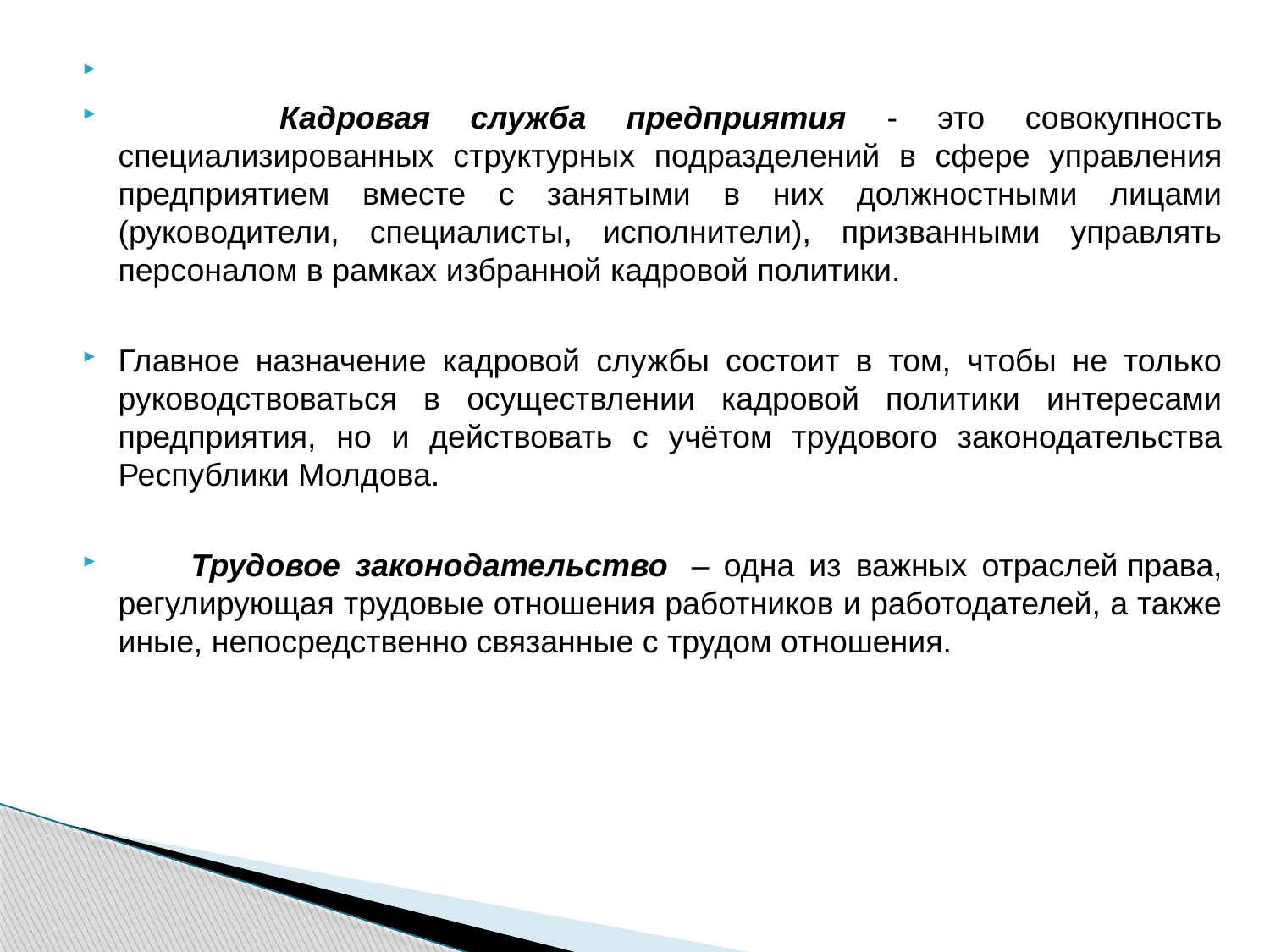

Кадровая служба предприятия - это совокупность специализированных структурных подразделений в сфере управления предприятием вместе с занятыми в них должностными лицами (руководители, специалисты, исполнители), призванными управлять персоналом в рамках избранной кадровой политики.

Главное назначение кадровой службы состоит в том, чтобы не только руководствоваться в осуществлении кадровой политики интересами предприятия, но и действовать с учётом трудового законодательства Республики Молдова.

     Трудовое законодательство  – одна из важных отраслей права, регулирующая трудовые отношения работников и работодателей, а также иные, непосредственно связанные с трудом отношения.